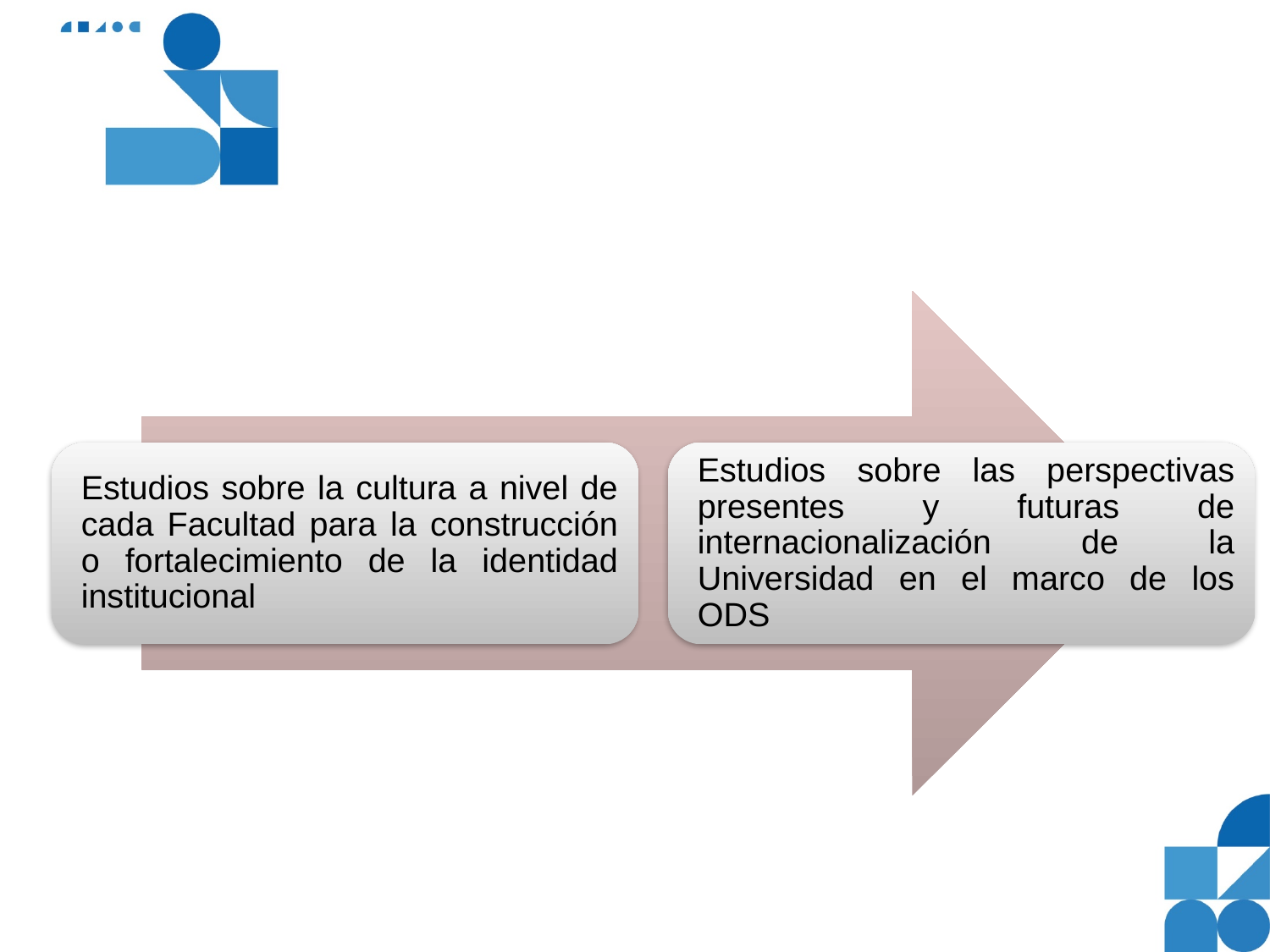

#

Estudios sobre la cultura a nivel de cada Facultad para la construcción o fortalecimiento de la identidad institucional
Estudios sobre las perspectivas presentes y futuras de internacionalización de la Universidad en el marco de los ODS